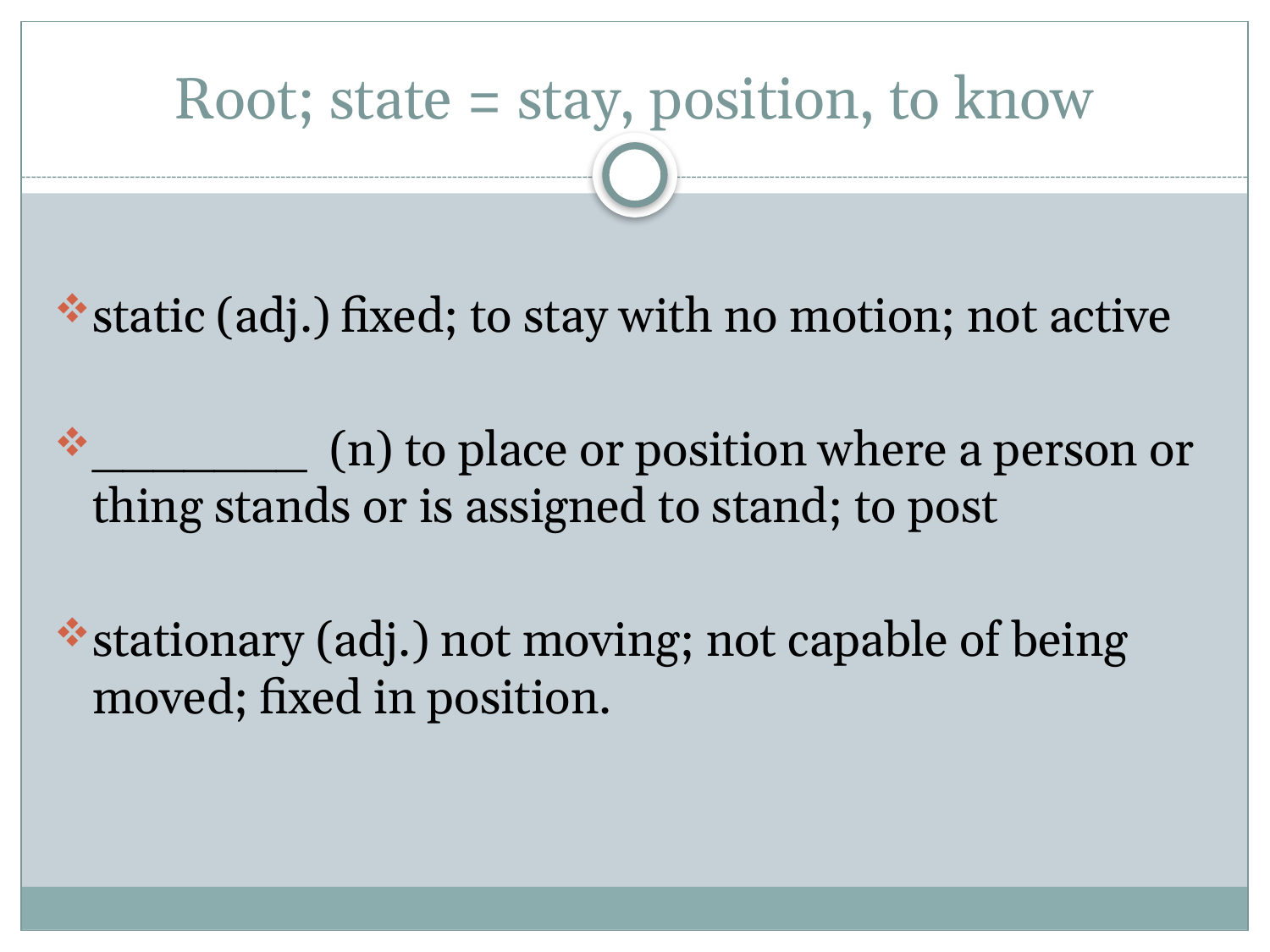

# Root; state = stay, position, to know

static (adj.) fixed; to stay with no motion; not active

_______  (n) to place or position where a person or thing stands or is assigned to stand; to post

stationary (adj.) not moving; not capable of being moved; fixed in position.